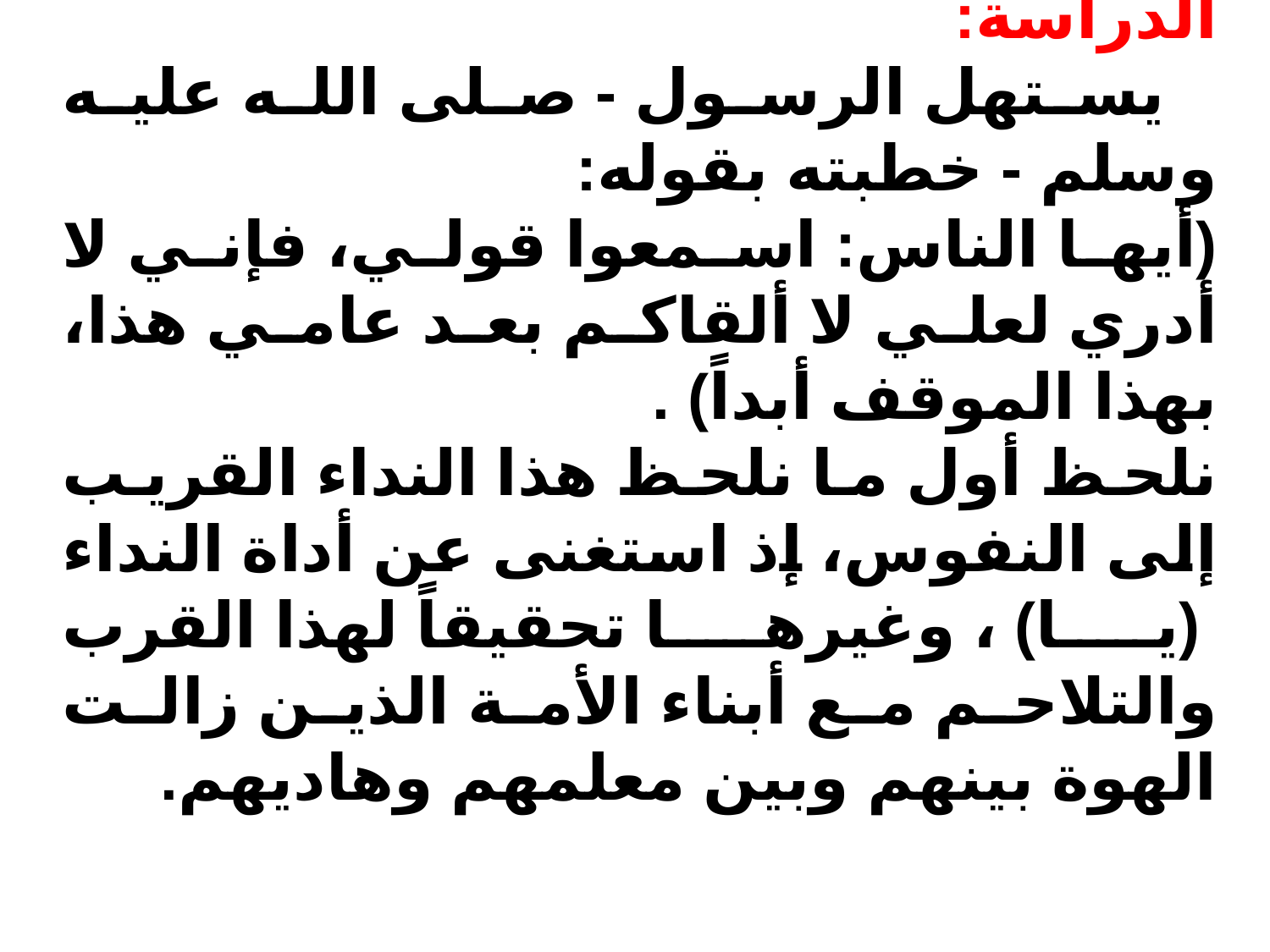

الدراسة:
   يستهل الرسول - صلى الله عليه وسلم - خطبته بقوله:
(أيها الناس: اسمعوا قولي، فإني لا أدري لعلي لا ألقاكم بعد عامي هذا، بهذا الموقف أبداً) .
نلحظ أول ما نلحظ هذا النداء القريب إلى النفوس، إذ استغنى عن أداة النداء  (يا) ، وغيرها تحقيقاً لهذا القرب والتلاحم مع أبناء الأمة الذين زالت الهوة بينهم وبين معلمهم وهاديهم.